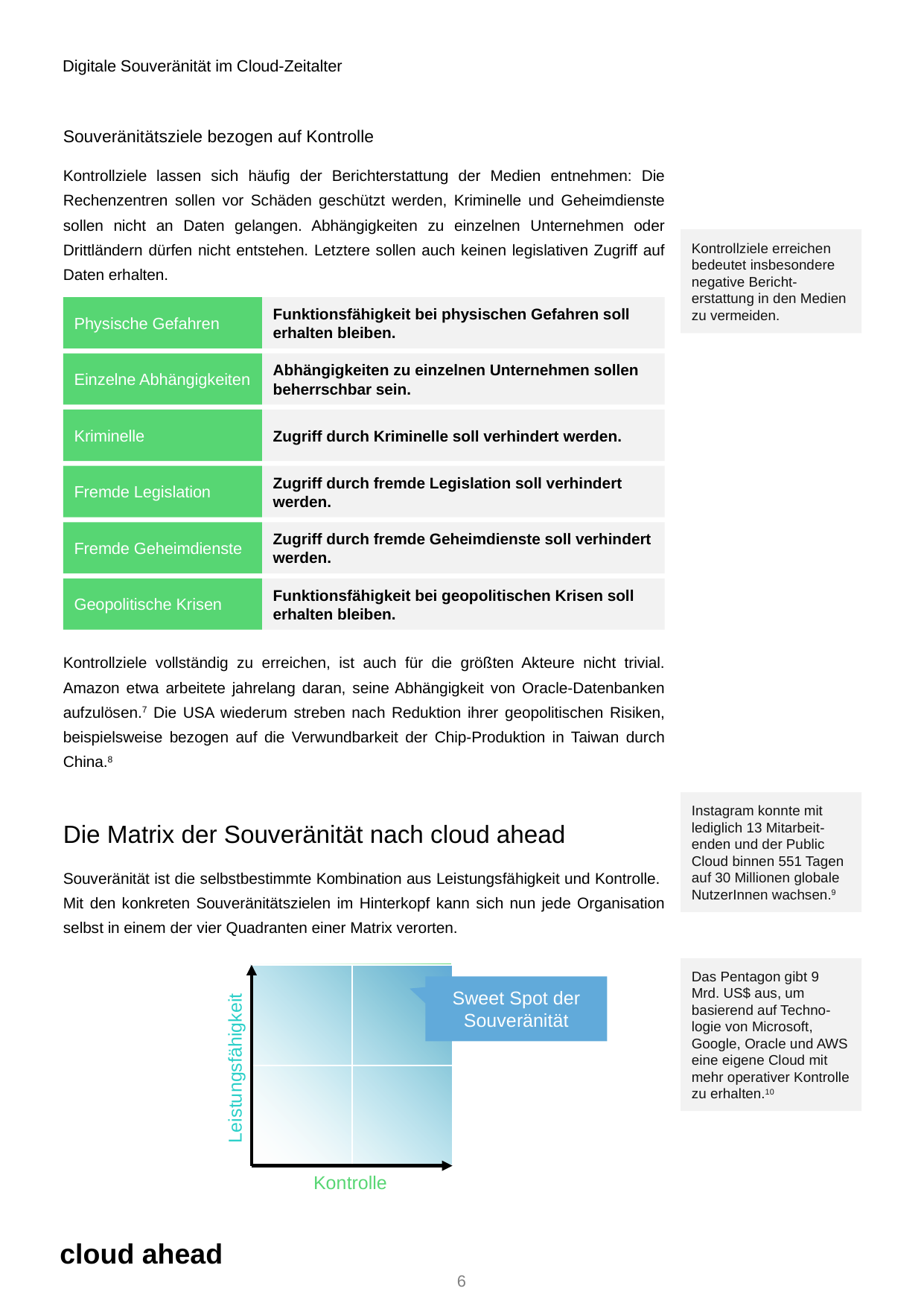

Souveränitätsziele bezogen auf Kontrolle
Kontrollziele lassen sich häufig der Berichterstattung der Medien entnehmen: Die Rechenzentren sollen vor Schäden geschützt werden, Kriminelle und Geheimdienste sollen nicht an Daten gelangen. Abhängigkeiten zu einzelnen Unternehmen oder Drittländern dürfen nicht entstehen. Letztere sollen auch keinen legislativen Zugriff auf Daten erhalten.

Kontrollziele vollständig zu erreichen, ist auch für die größten Akteure nicht trivial. Amazon etwa arbeitete jahrelang daran, seine Abhängigkeit von Oracle-Datenbanken aufzulösen.7 Die USA wiederum streben nach Reduktion ihrer geopolitischen Risiken, beispielsweise bezogen auf die Verwundbarkeit der Chip-Produktion in Taiwan durch China.8

Die Matrix der Souveränität nach cloud ahead
Souveränität ist die selbstbestimmte Kombination aus Leistungsfähigkeit und Kontrolle.  Mit den konkreten Souveränitätszielen im Hinterkopf kann sich nun jede Organisation selbst in einem der vier Quadranten einer Matrix verorten.

Kontrollziele erreichen bedeutet insbesondere negative Bericht-erstattung in den Medien zu vermeiden.
Physische Gefahren
Einzelne Abhängigkeiten
Kriminelle
Fremde Legislation
Fremde Geheimdienste
Geopolitische Krisen
Funktionsfähigkeit bei physischen Gefahren soll erhalten bleiben.
Abhängigkeiten zu einzelnen Unternehmen sollen beherrschbar sein.
Zugriff durch Kriminelle soll verhindert werden.
Zugriff durch fremde Legislation soll verhindert werden.
Zugriff durch fremde Geheimdienste soll verhindert werden.
Funktionsfähigkeit bei geopolitischen Krisen soll erhalten bleiben.
Instagram konnte mit lediglich 13 Mitarbeit-enden und der Public Cloud binnen 551 Tagen auf 30 Millionen globale NutzerInnen wachsen.9
Das Pentagon gibt 9 Mrd. US$ aus, um basierend auf Techno-logie von Microsoft, Google, Oracle und AWS eine eigene Cloud mit mehr operativer Kontrolle zu erhalten.10

Leistungsfähigkeit
Kontrolle
Sweet Spot der Souveränität
6